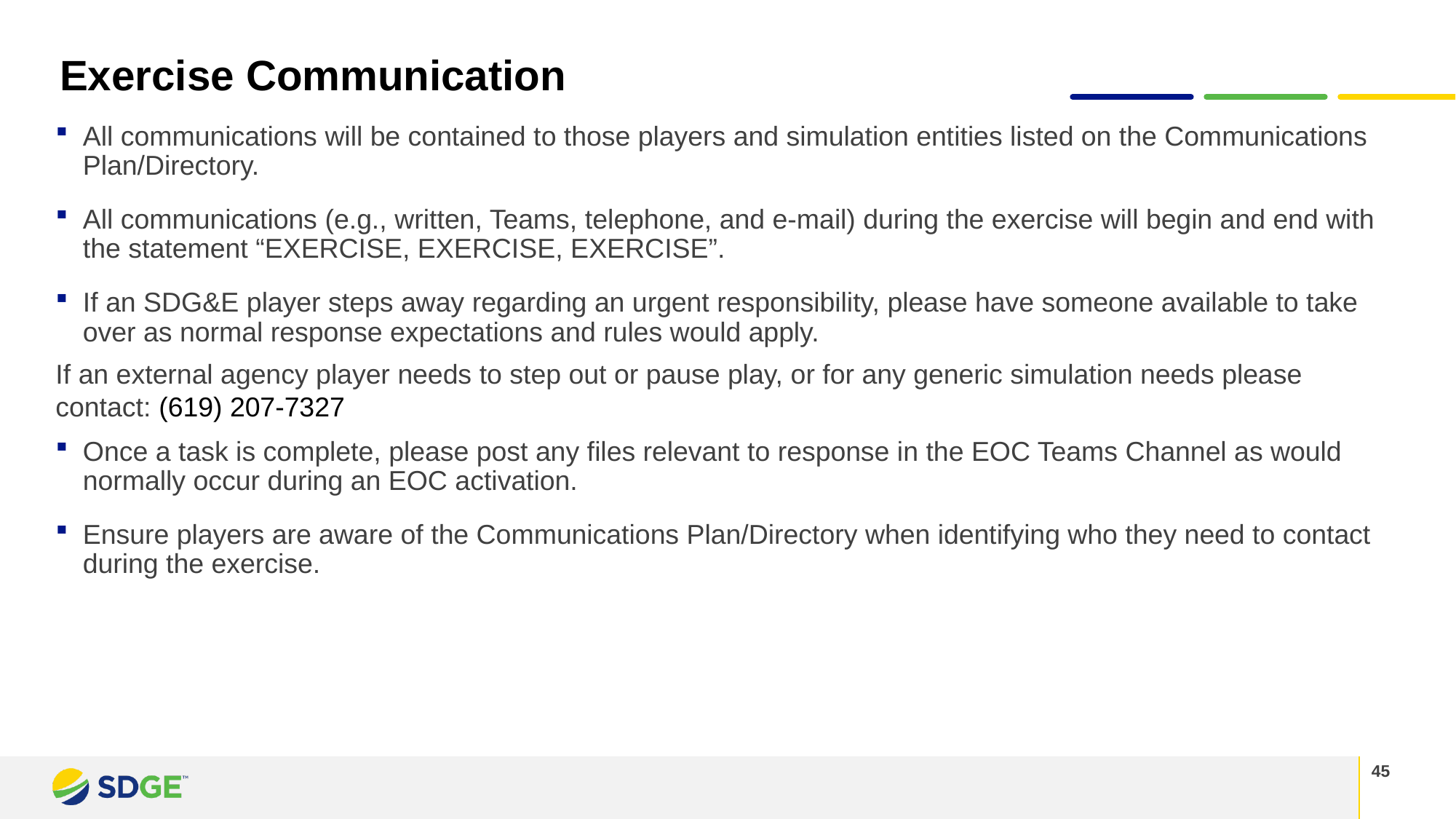

Exercise Communication
All communications will be contained to those players and simulation entities listed on the Communications Plan/Directory.
All communications (e.g., written, Teams, telephone, and e-mail) during the exercise will begin and end with the statement “EXERCISE, EXERCISE, EXERCISE”.
If an SDG&E player steps away regarding an urgent responsibility, please have someone available to take over as normal response expectations and rules would apply.
If an external agency player needs to step out or pause play, or for any generic simulation needs please contact: (619) 207-7327
Once a task is complete, please post any files relevant to response in the EOC Teams Channel as would normally occur during an EOC activation.
Ensure players are aware of the Communications Plan/Directory when identifying who they need to contact during the exercise.